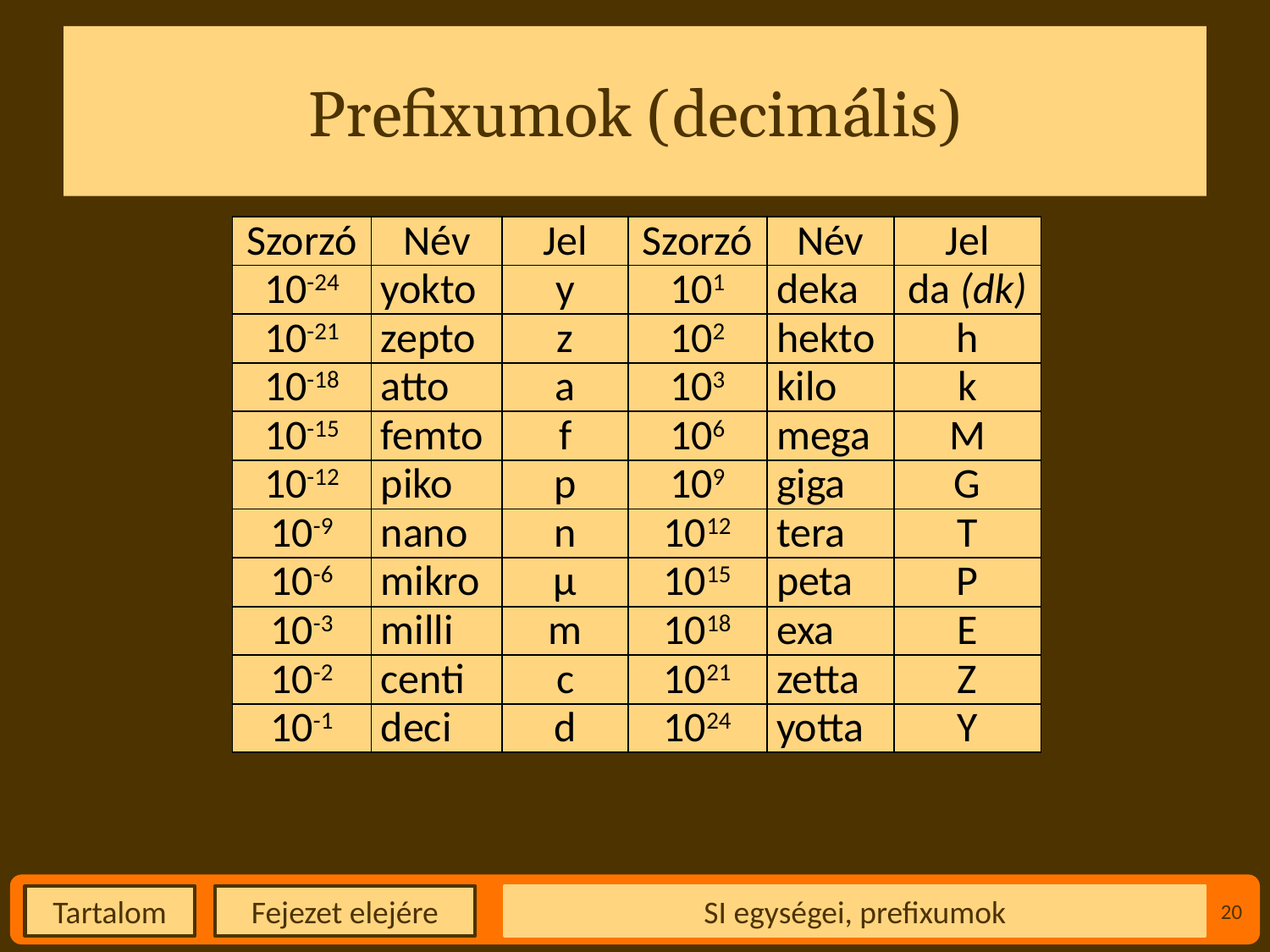

# Prefixumok (decimális)
| Szorzó | Név | Jel |
| --- | --- | --- |
| 10-24 | yokto | y |
| 10-21 | zepto | z |
| 10-18 | atto | a |
| 10-15 | femto | f |
| 10-12 | piko | p |
| 10-9 | nano | n |
| 10-6 | mikro | µ |
| 10-3 | milli | m |
| 10-2 | centi | c |
| 10-1 | deci | d |
| Szorzó | Név | Jel |
| --- | --- | --- |
| 101 | deka | da (dk) |
| 102 | hekto | h |
| 103 | kilo | k |
| 106 | mega | M |
| 109 | giga | G |
| 1012 | tera | T |
| 1015 | peta | P |
| 1018 | exa | E |
| 1021 | zetta | Z |
| 1024 | yotta | Y |
SI egységei, prefixumok
20
Fejezet elejére